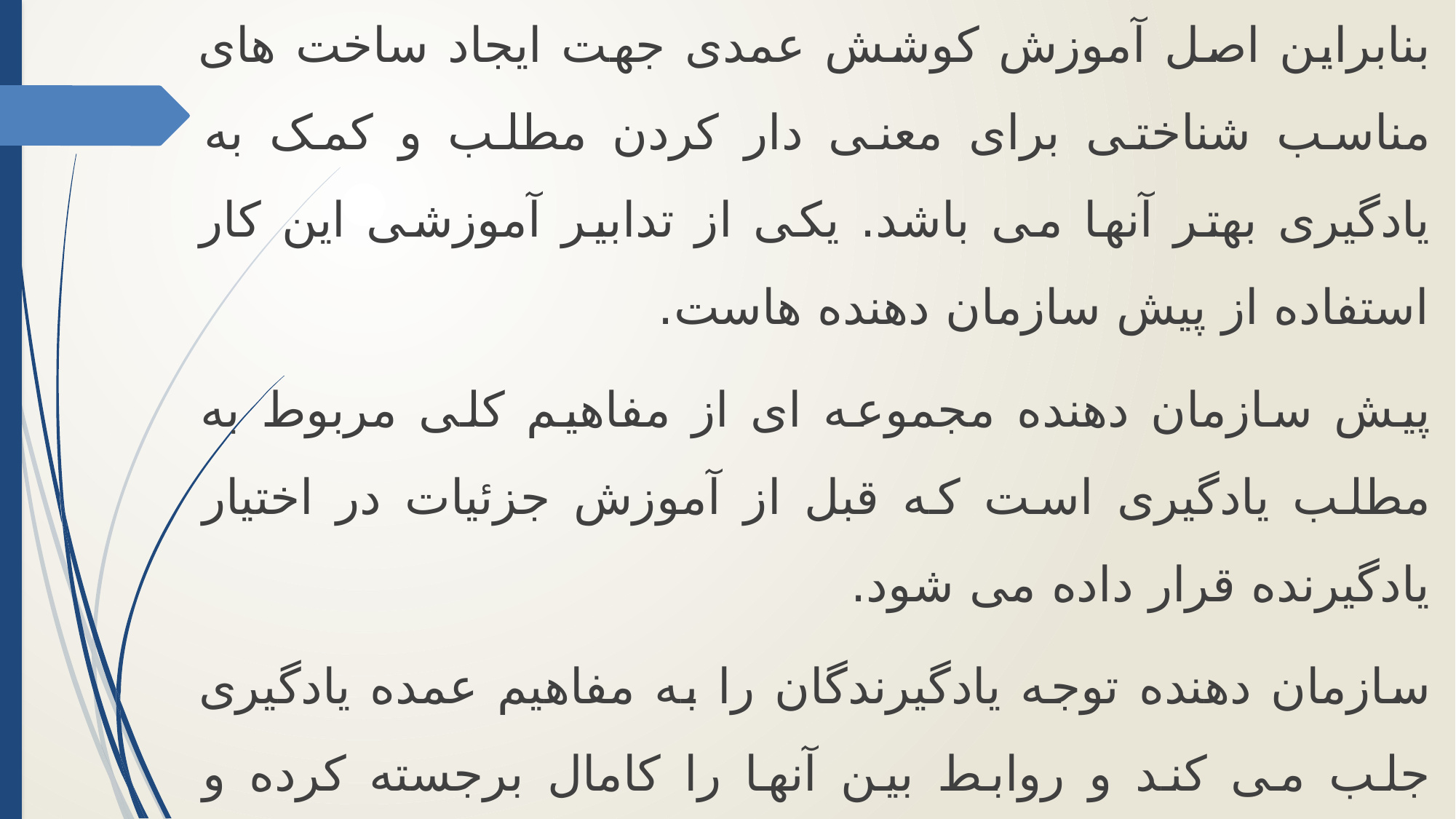

بنابراین اصل آموزش کوشش عمدی جهت ایجاد ساخت های مناسب شناختی برای معنی دار کردن مطلب و کمک به یادگیری بهتر آنها می باشد. یکی از تدابیر آموزشی این کار استفاده از پیش سازمان دهنده هاست.
پیش سازمان دهنده مجموعه ای از مفاهیم کلی مربوط به مطلب یادگیری است که قبل از آموزش جزئیات در اختیار یادگیرنده قرار داده می شود.
سازمان دهنده توجه یادگیرندگان را به مفاهیم عمده یادگیری جلب می کند و روابط بین آنها را کامال برجسته کرده و مطالب جدید را به مطالب قبلی مربوط می سازد. پیش سازمان دهنده یک چارچوب ذهنی برای یادگیرنده ایجاد می کند تا مطالب بعدی روی آن مستقر شوند.